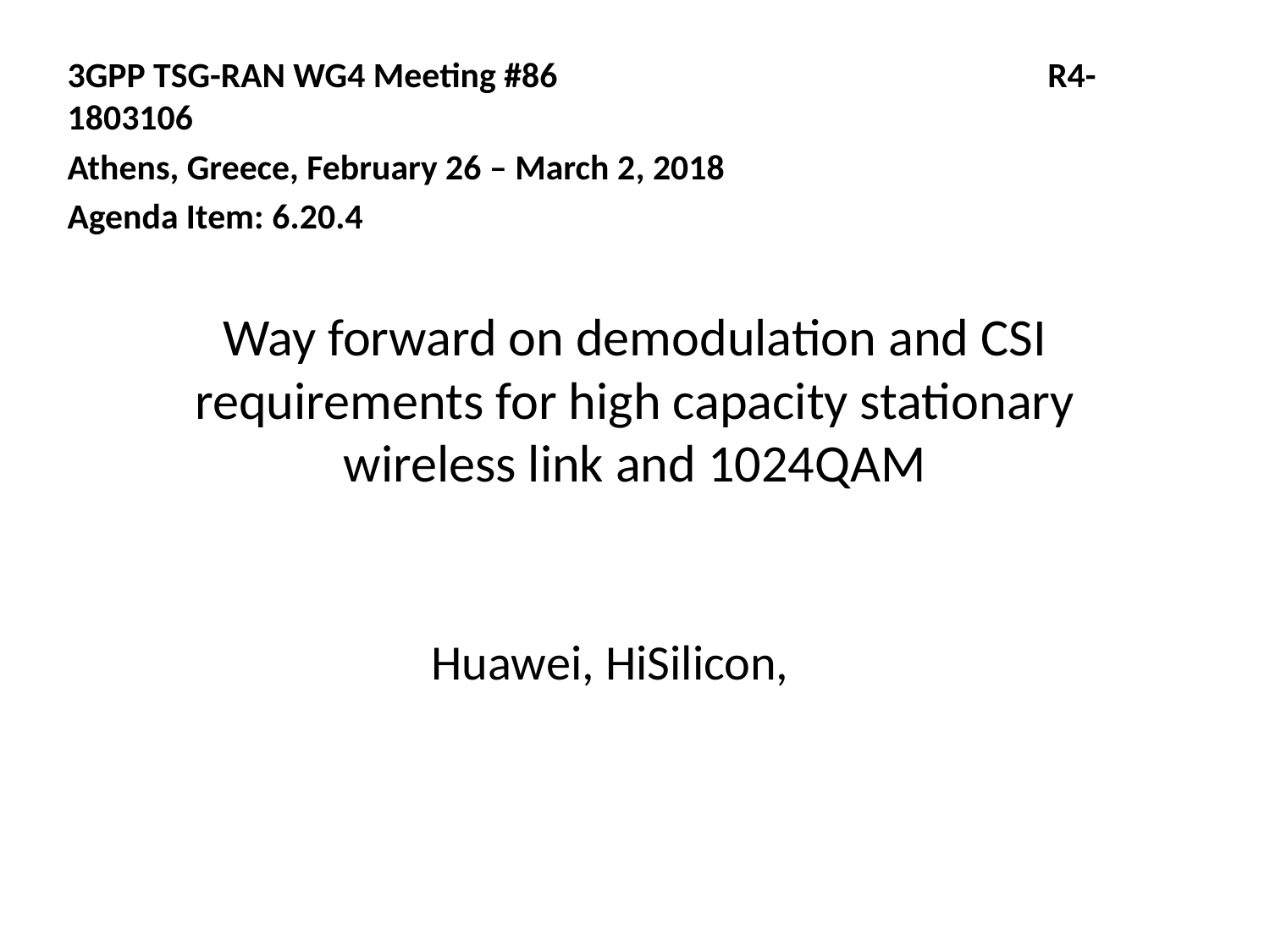

3GPP TSG-RAN WG4 Meeting #86		                                           R4-1803106
Athens, Greece, February 26 – March 2, 2018
Agenda Item: 6.20.4
# Way forward on demodulation and CSI requirements for high capacity stationary wireless link and 1024QAM
Huawei, HiSilicon,